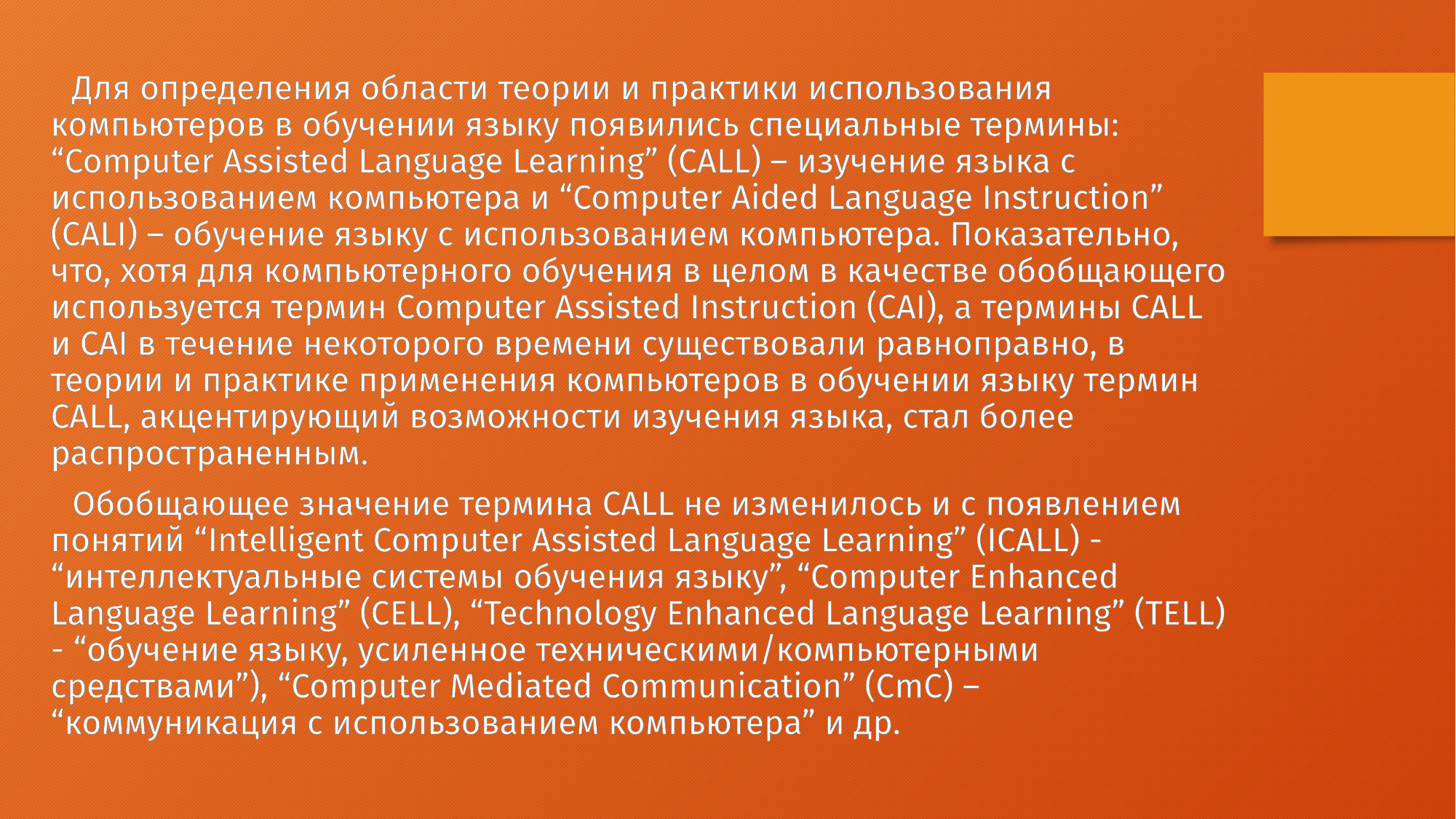

Для определения области теории и практики использования компьютеров в обучении языку появились специальные термины: “Computer Assisted Language Learning” (CALL) – изучение языка с использованием компьютера и “Computer Aided Language Instruction” (CALI) – обучение языку с использованием компьютера. Показательно, что, хотя для компьютерного обучения в целом в качестве обобщающего используется термин Computer Assisted Instruction (CAI), а термины CALL и CAI в течение некоторого времени существовали равноправно, в теории и практике применения компьютеров в обучении языку термин CALL, акцентирующий возможности изучения языка, стал более распространенным.
Обобщающее значение термина CALL не изменилось и с появлением понятий “Intelligent Computer Assisted Language Learning” (ICALL) - “интеллектуальные системы обучения языку”, “Computer Enhanced Language Learning” (CELL), “Technology Enhanced Language Learning” (TELL) - “обучение языку, усиленное техническими/компьютерными средствами”), “Computer Mediated Communication” (СmС) – “коммуникация с использованием компьютера” и др.